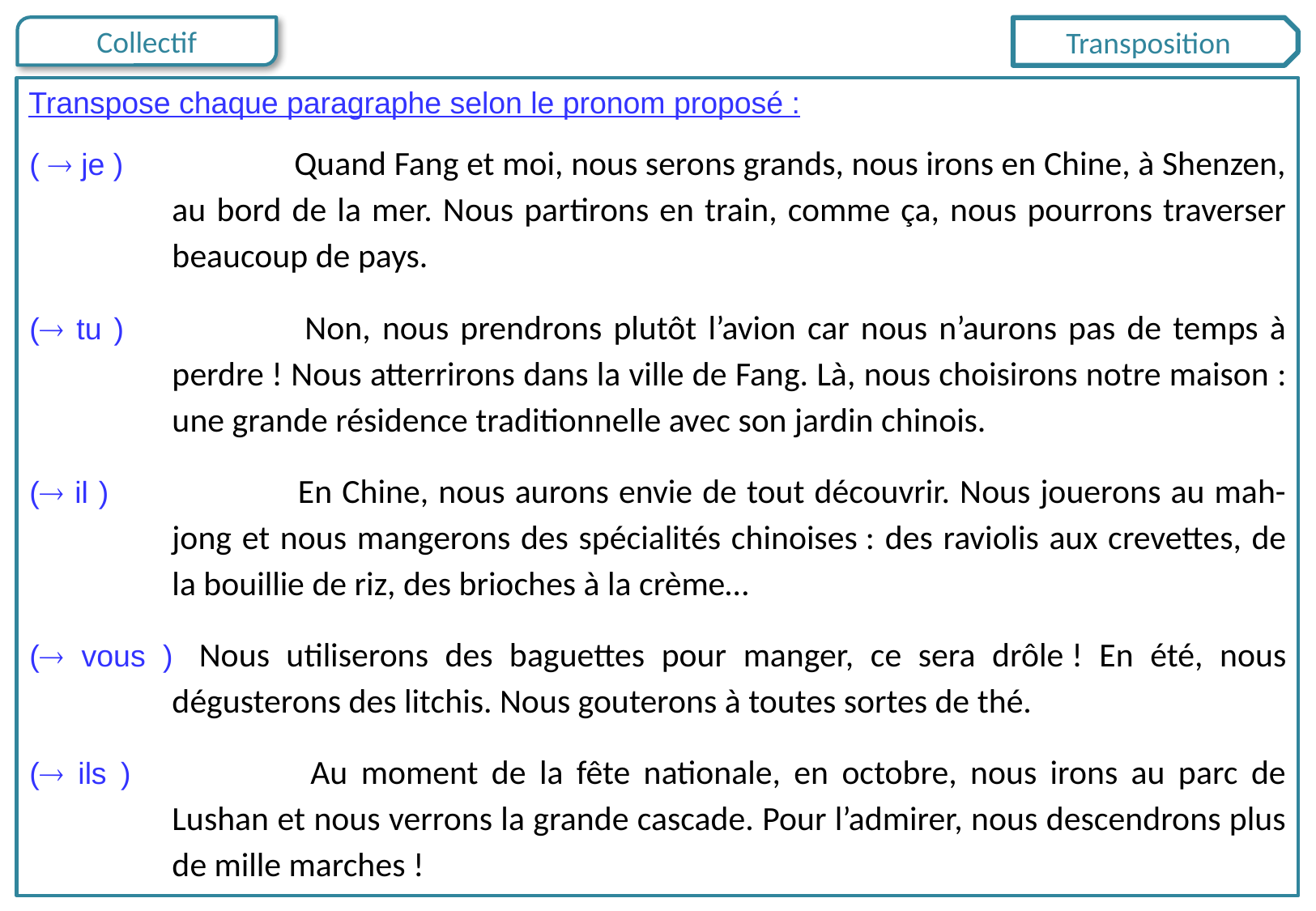

Transposition
Transpose chaque paragraphe selon le pronom proposé :
( → je ) 		Quand Fang et moi, nous serons grands, nous irons en Chine, à Shenzen, au bord de la mer. Nous partirons en train, comme ça, nous pourrons traverser beaucoup de pays.
(→ tu ) 		Non, nous prendrons plutôt l’avion car nous n’aurons pas de temps à perdre ! Nous atterrirons dans la ville de Fang. Là, nous choisirons notre maison : une grande résidence traditionnelle avec son jardin chinois.
(→ il )		En Chine, nous aurons envie de tout découvrir. Nous jouerons au mah-jong et nous mangerons des spécialités chinoises : des raviolis aux crevettes, de la bouillie de riz, des brioches à la crème…
(→ vous ) 	Nous utiliserons des baguettes pour manger, ce sera drôle ! En été, nous dégusterons des litchis. Nous gouterons à toutes sortes de thé.
(→ ils ) 		Au moment de la fête nationale, en octobre, nous irons au parc de Lushan et nous verrons la grande cascade. Pour l’admirer, nous descendrons plus de mille marches !